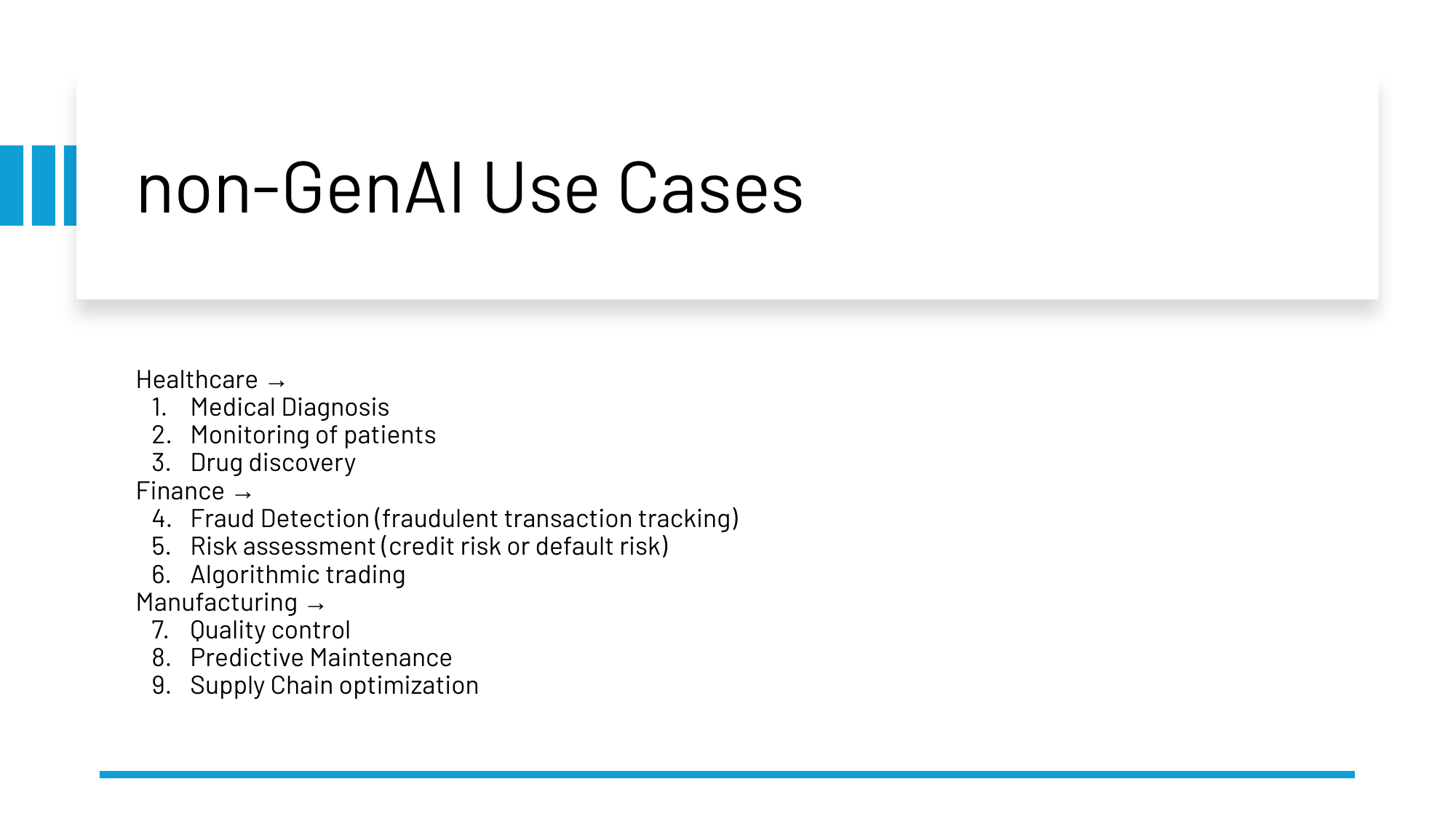

# non-GenAI Use Cases

Healthcare →
Medical Diagnosis
Monitoring of patients
Drug discovery
Finance →
Fraud Detection (fraudulent transaction tracking)
Risk assessment (credit risk or default risk)
Algorithmic trading
Manufacturing →
Quality control
Predictive Maintenance
Supply Chain optimization